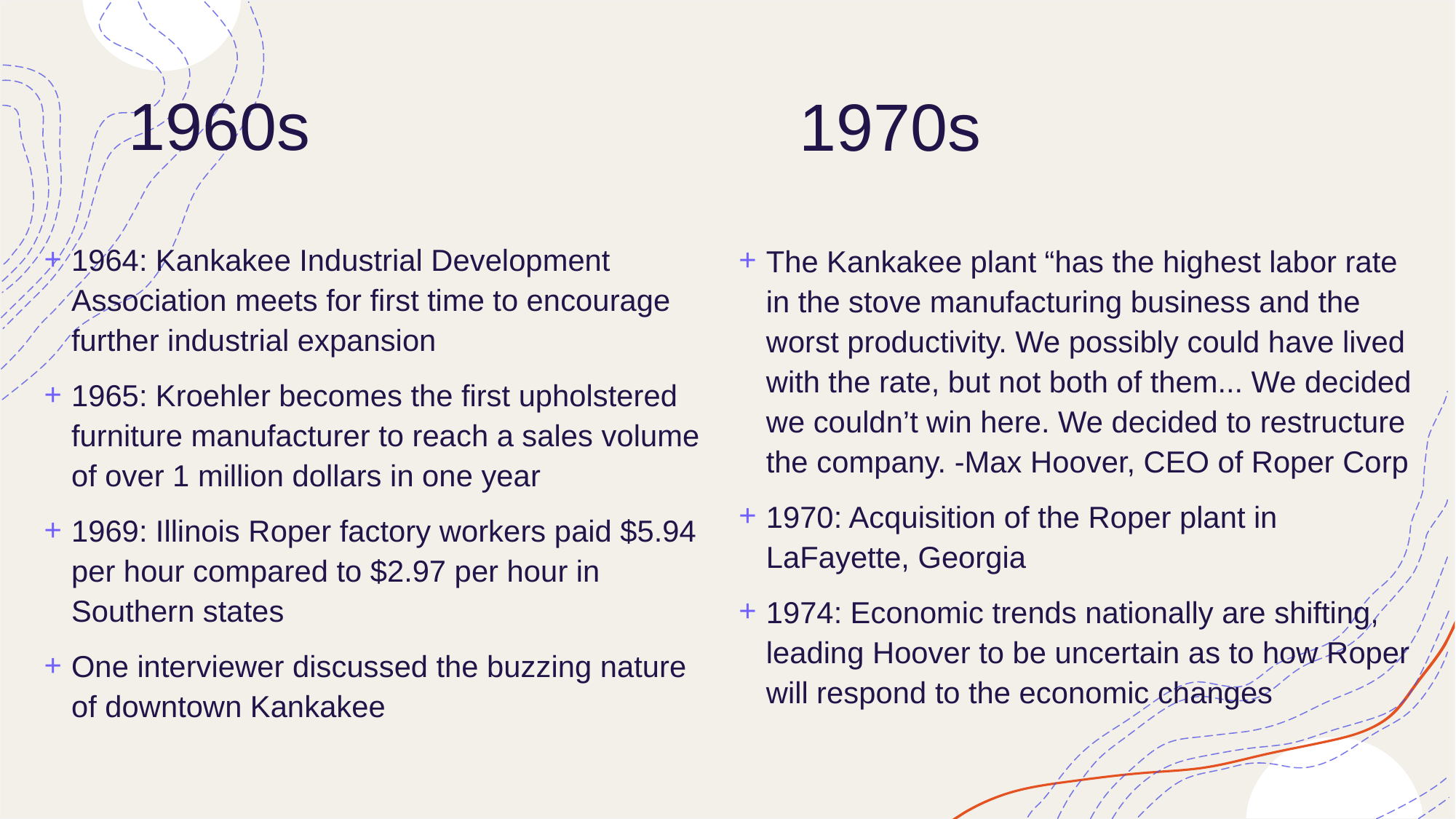

# 1960s
1970s
1964: Kankakee Industrial Development Association meets for first time to encourage further industrial expansion
1965: Kroehler becomes the first upholstered furniture manufacturer to reach a sales volume of over 1 million dollars in one year
1969: Illinois Roper factory workers paid $5.94 per hour compared to $2.97 per hour in Southern states
One interviewer discussed the buzzing nature of downtown Kankakee
The Kankakee plant “has the highest labor rate in the stove manufacturing business and the worst productivity. We possibly could have lived with the rate, but not both of them... We decided we couldn’t win here. We decided to restructure the company. -Max Hoover, CEO of Roper Corp
1970: Acquisition of the Roper plant in LaFayette, Georgia
1974: Economic trends nationally are shifting, leading Hoover to be uncertain as to how Roper will respond to the economic changes